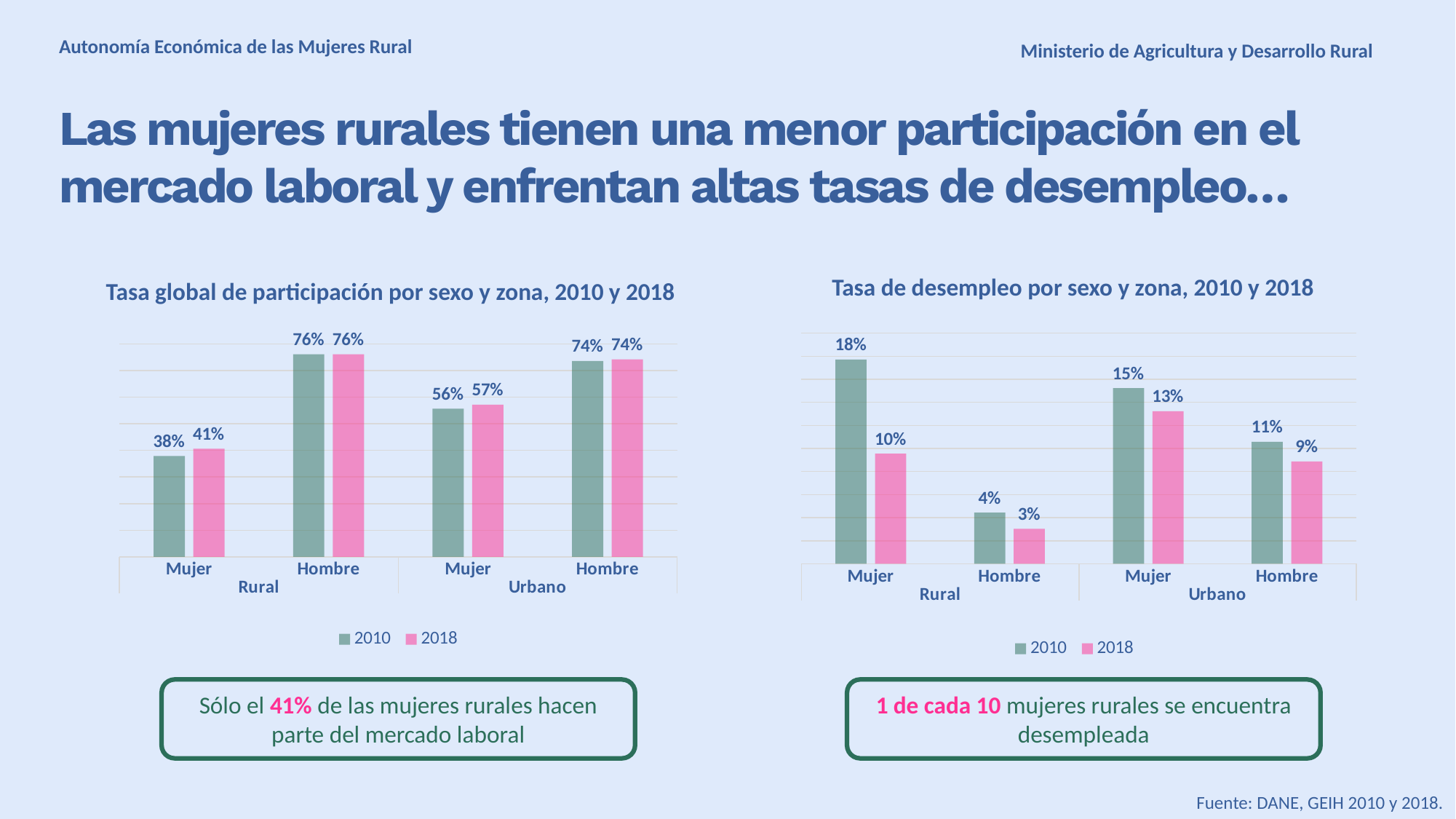

Autonomía Económica de las Mujeres Rural
Ministerio de Agricultura y Desarrollo Rural
Las mujeres rurales tienen una menor participación en el mercado laboral y enfrentan altas tasas de desempleo…
Tasa de desempleo por sexo y zona, 2010 y 2018
Tasa global de participación por sexo y zona, 2010 y 2018

### Chart

| Category | 2010 | 2018 |
|---|---|---|
| Mujer | 0.1770752 | 0.09554588 |
| Hombre | 0.0442969 | 0.03026773 |
| Mujer | 0.1523568 | 0.1323311 |
| Hombre | 0.105861 | 0.08878526 |

### Chart

| Category | 2010 | 2018 |
|---|---|---|
| Mujer | 0.3789889 | 0.4065103 |
| Hombre | 0.7609735 | 0.7607952 |
| Mujer | 0.5564601 | 0.5715385 |
| Hombre | 0.7354605 | 0.7417094 |
Sólo el 41% de las mujeres rurales hacen parte del mercado laboral
1 de cada 10 mujeres rurales se encuentra desempleada
Fuente: DANE, GEIH 2010 y 2018.